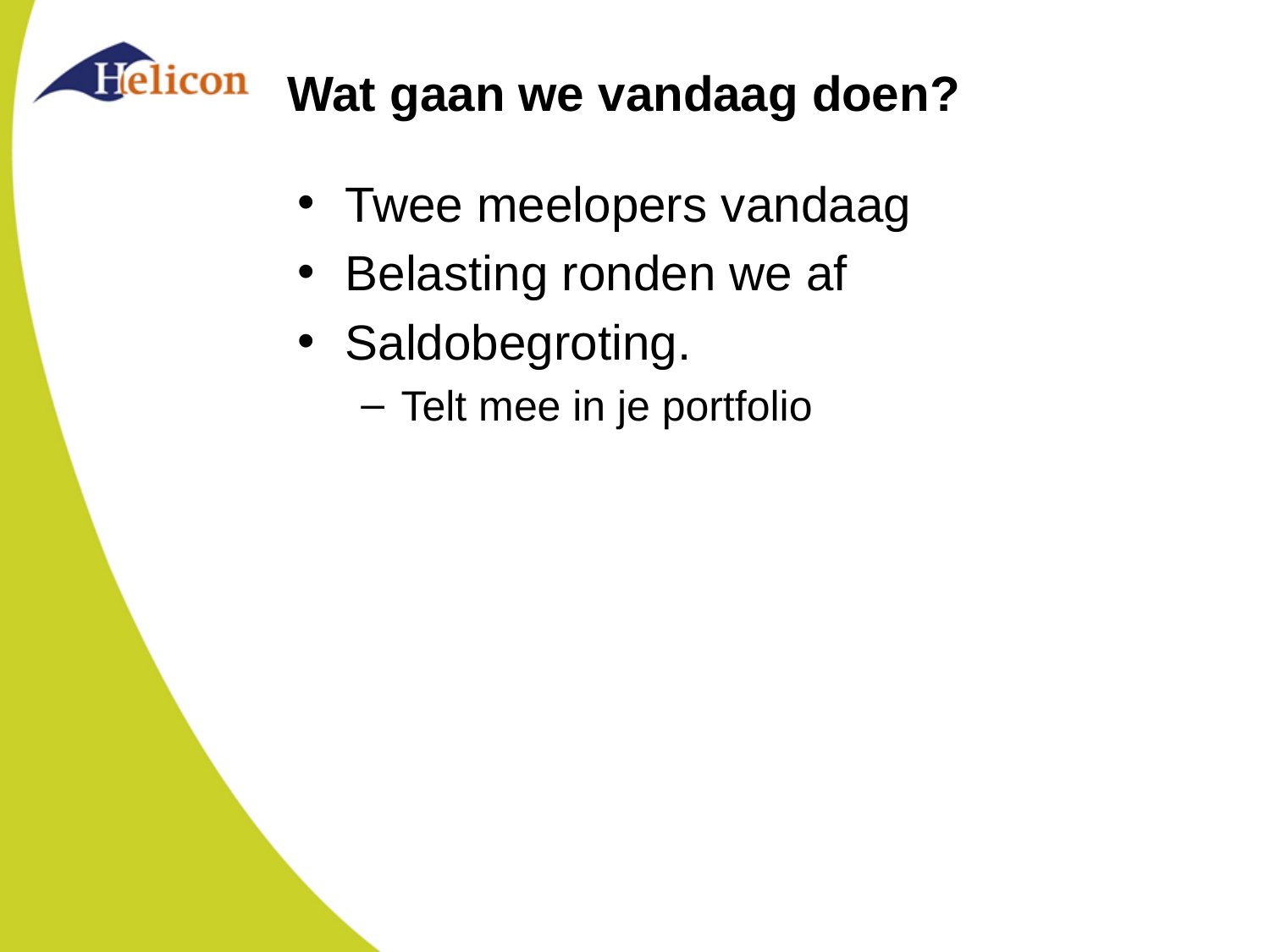

# Wat gaan we vandaag doen?
Twee meelopers vandaag
Belasting ronden we af
Saldobegroting.
Telt mee in je portfolio